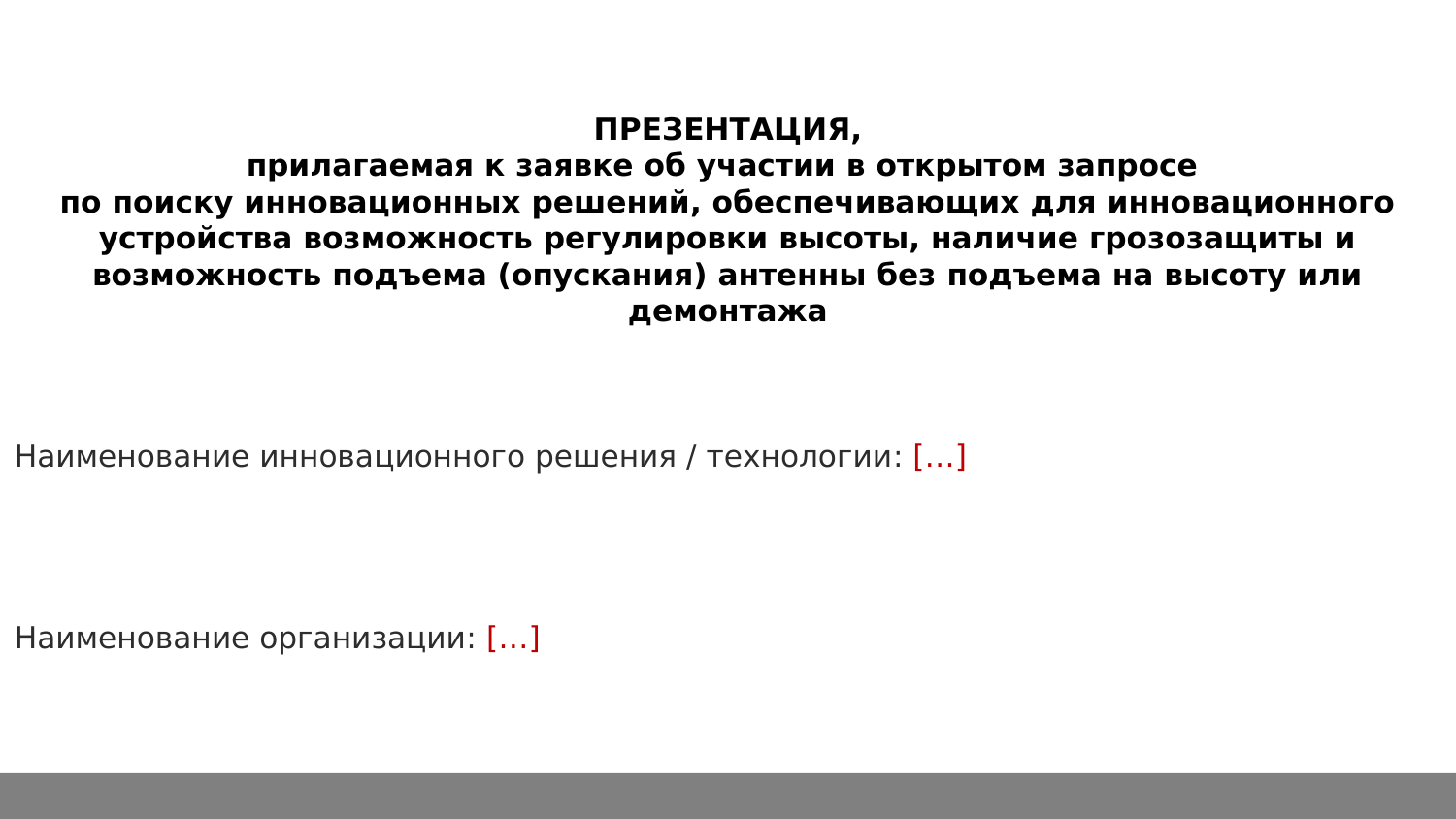

ПРЕЗЕНТАЦИЯ,
прилагаемая к заявке об участии в открытом запросе
по поиску инновационных решений, обеспечивающих для инновационного устройства возможность регулировки высоты, наличие грозозащиты и возможность подъема (опускания) антенны без подъема на высоту или демонтажа

Наименование инновационного решения / технологии: […]

Наименование организации: […]